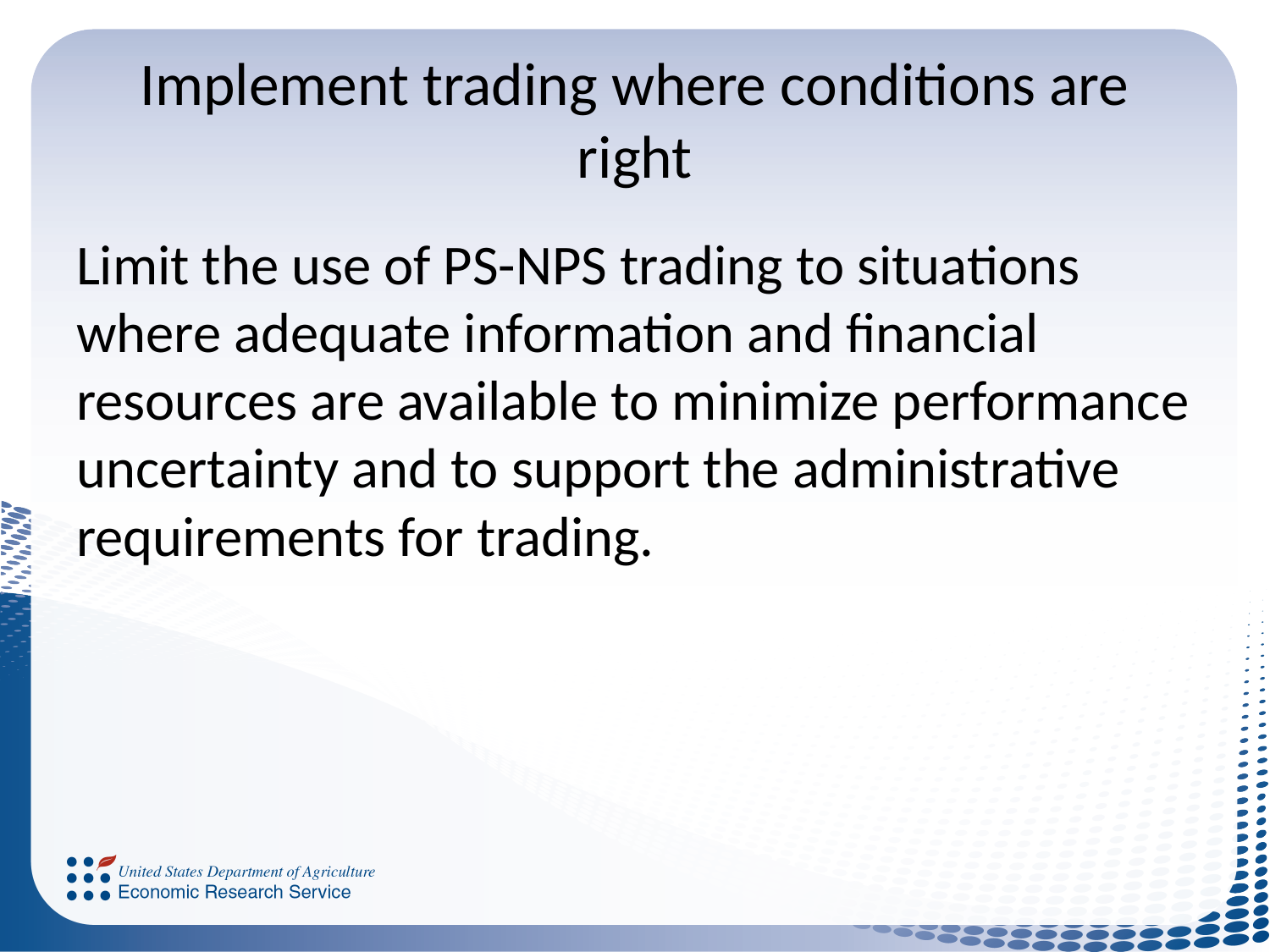

# Implement trading where conditions are right
Limit the use of PS-NPS trading to situations where adequate information and financial resources are available to minimize performance uncertainty and to support the administrative requirements for trading.